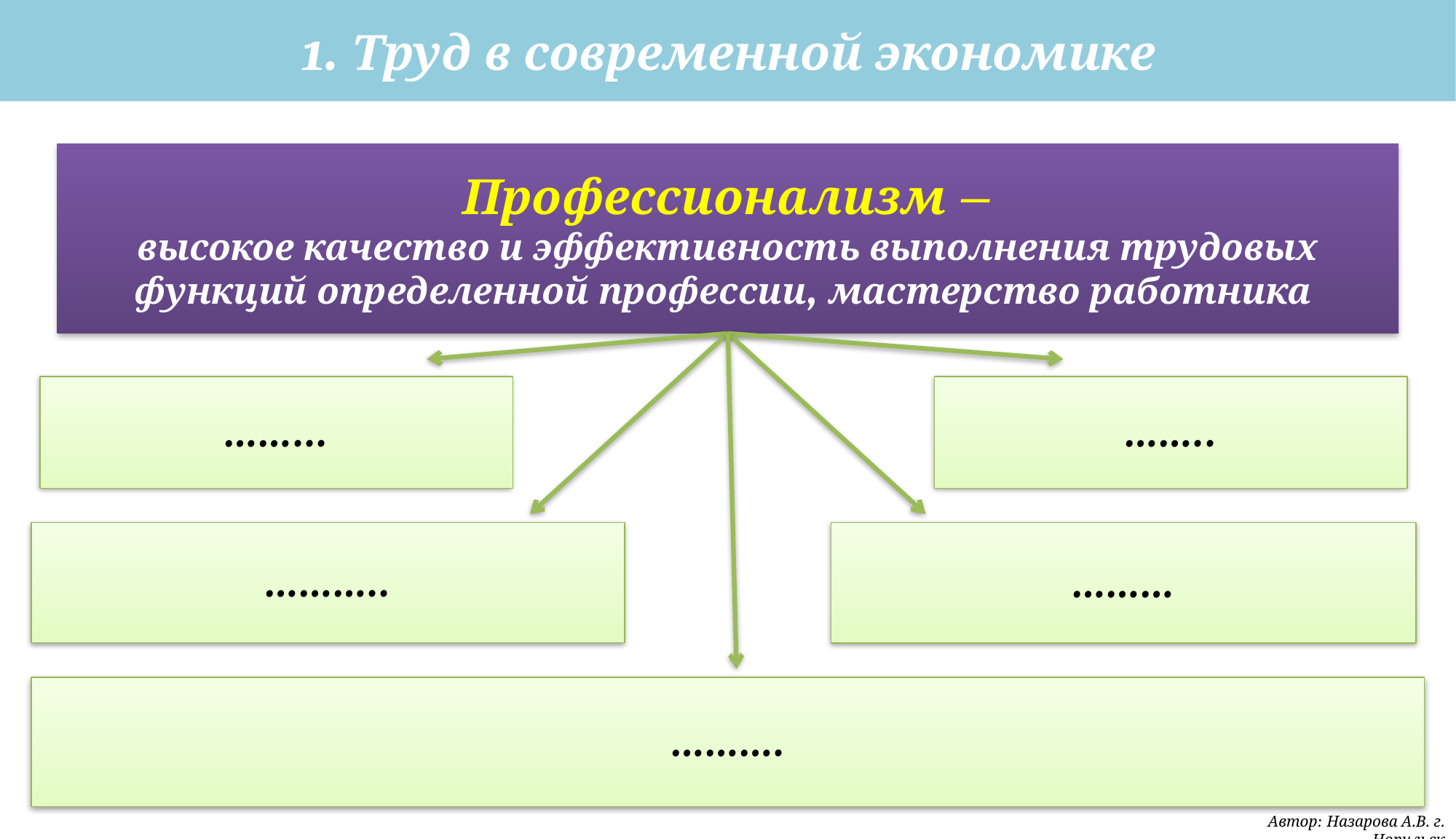

1. Труд в современной экономике
Профессионализм –
высокое качество и эффективность выполнения трудовых функций определенной профессии, мастерство работника
……...
……..
………..
………
……….
Автор: Назарова А.В. г. Норильск